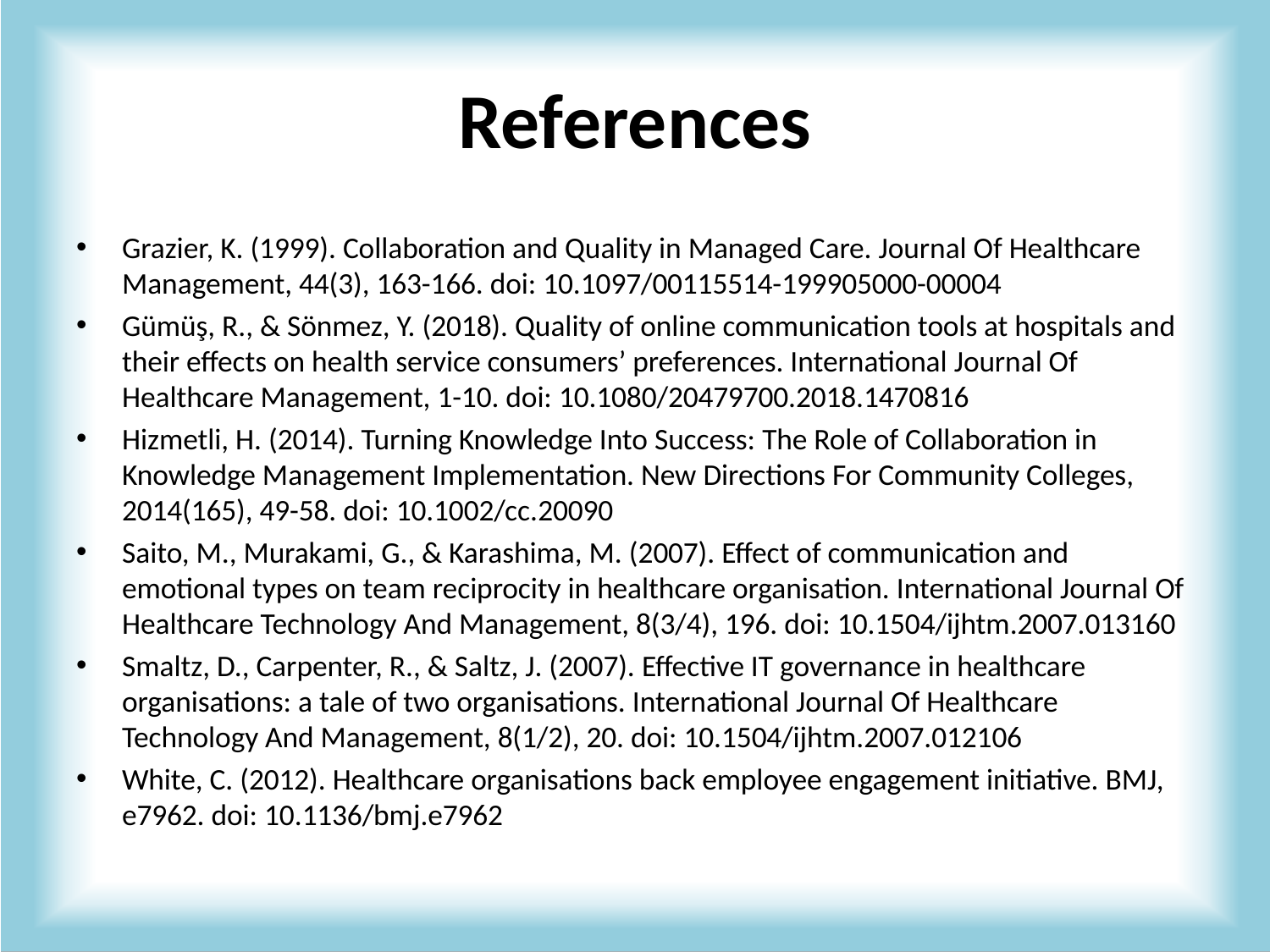

# References
Grazier, K. (1999). Collaboration and Quality in Managed Care. Journal Of Healthcare Management, 44(3), 163-166. doi: 10.1097/00115514-199905000-00004
Gümüş, R., & Sönmez, Y. (2018). Quality of online communication tools at hospitals and their effects on health service consumers’ preferences. International Journal Of Healthcare Management, 1-10. doi: 10.1080/20479700.2018.1470816
Hizmetli, H. (2014). Turning Knowledge Into Success: The Role of Collaboration in Knowledge Management Implementation. New Directions For Community Colleges, 2014(165), 49-58. doi: 10.1002/cc.20090
Saito, M., Murakami, G., & Karashima, M. (2007). Effect of communication and emotional types on team reciprocity in healthcare organisation. International Journal Of Healthcare Technology And Management, 8(3/4), 196. doi: 10.1504/ijhtm.2007.013160
Smaltz, D., Carpenter, R., & Saltz, J. (2007). Effective IT governance in healthcare organisations: a tale of two organisations. International Journal Of Healthcare Technology And Management, 8(1/2), 20. doi: 10.1504/ijhtm.2007.012106
White, C. (2012). Healthcare organisations back employee engagement initiative. BMJ, e7962. doi: 10.1136/bmj.e7962